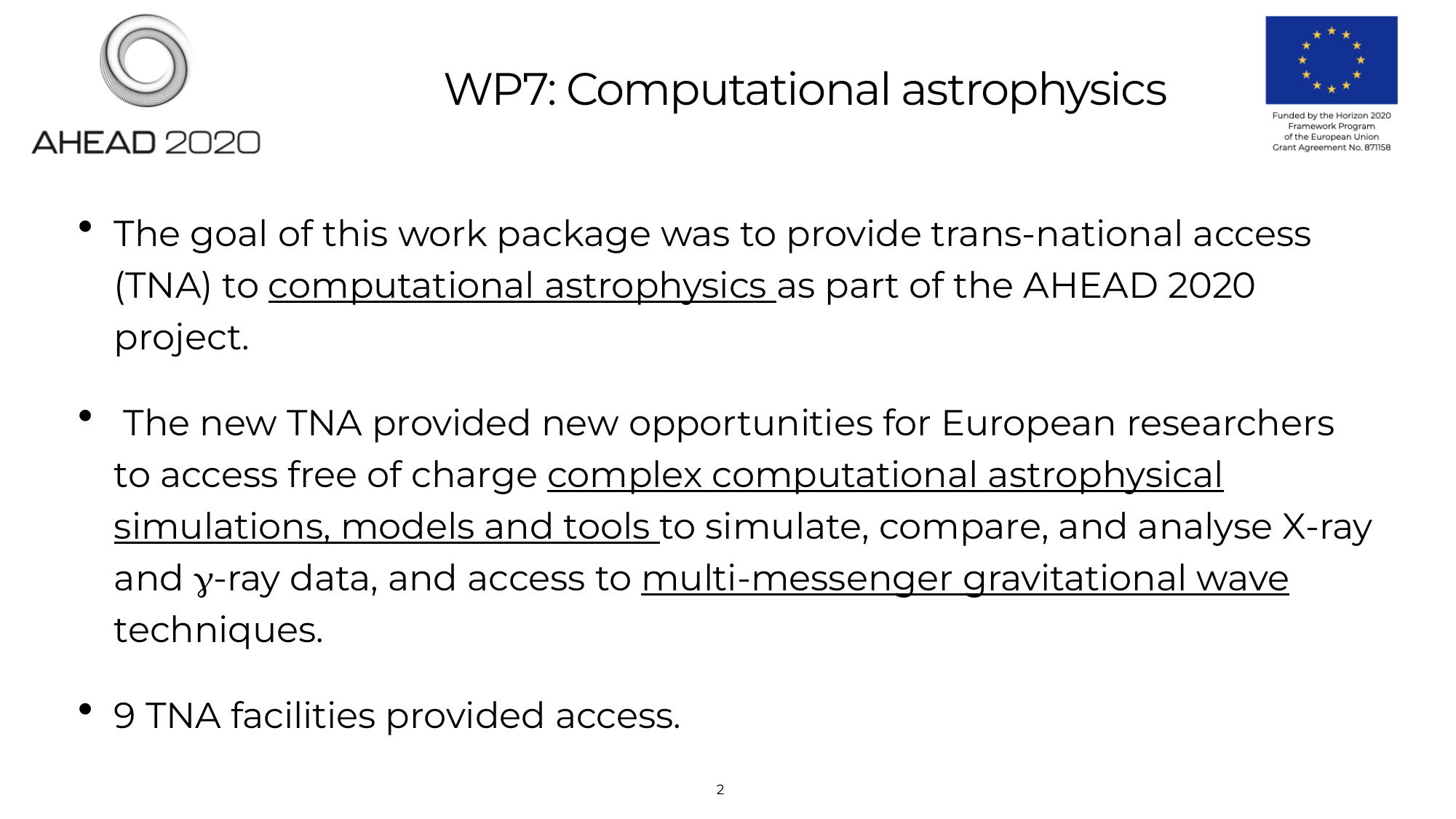

# WP7: Computational astrophysics
The goal of this work package was to provide trans-national access (TNA) to computational astrophysics as part of the AHEAD 2020 project.
 The new TNA provided new opportunities for European researchers to access free of charge complex computational astrophysical simulations, models and tools to simulate, compare, and analyse X-ray and γ-ray data, and access to multi-messenger gravitational wave techniques.
9 TNA facilities provided access.
2